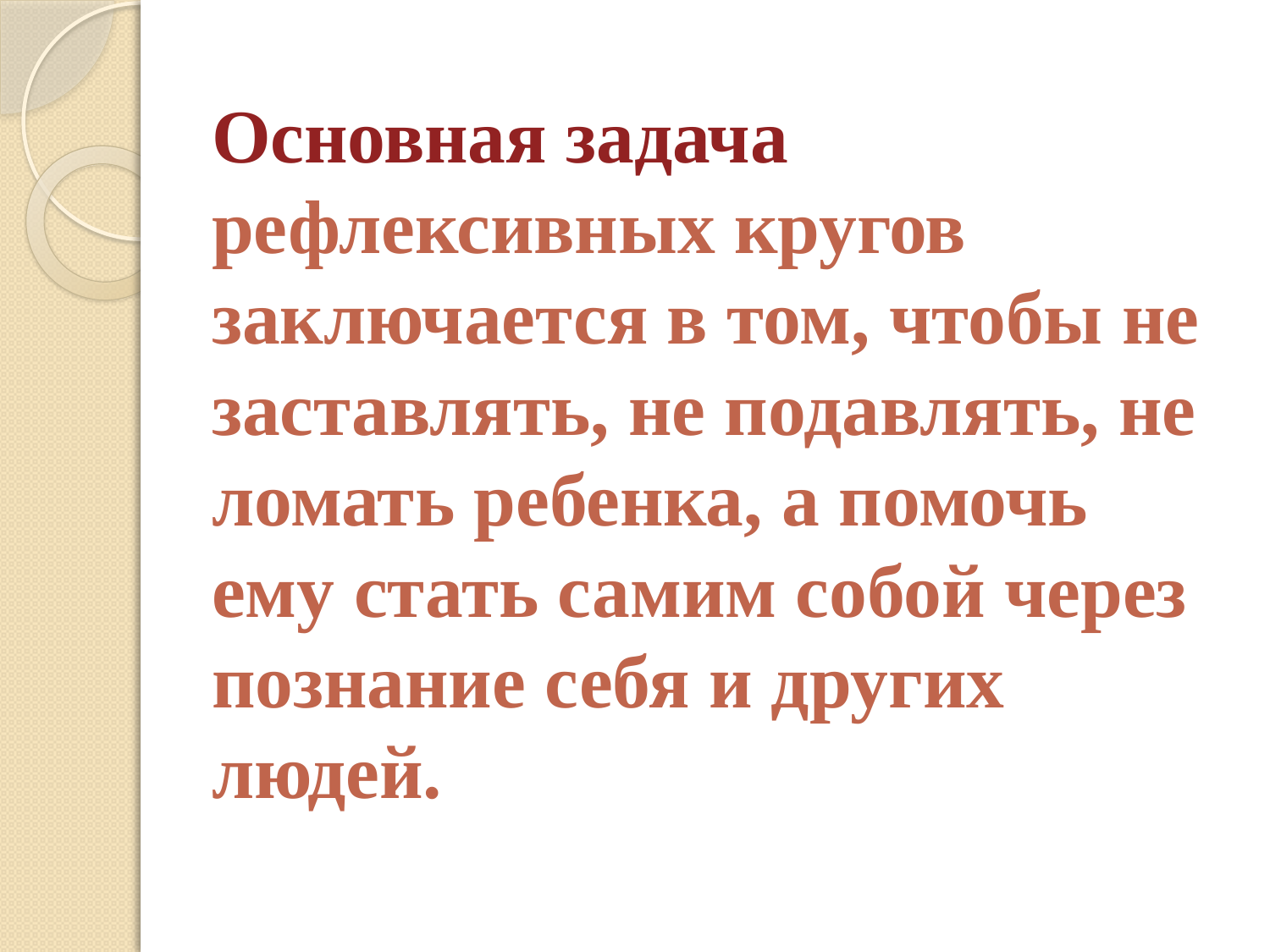

# Основная задача рефлексивных кругов заключается в том, чтобы не заставлять, не подавлять, не ломать ребенка, а помочь ему стать самим собой через познание себя и других людей.